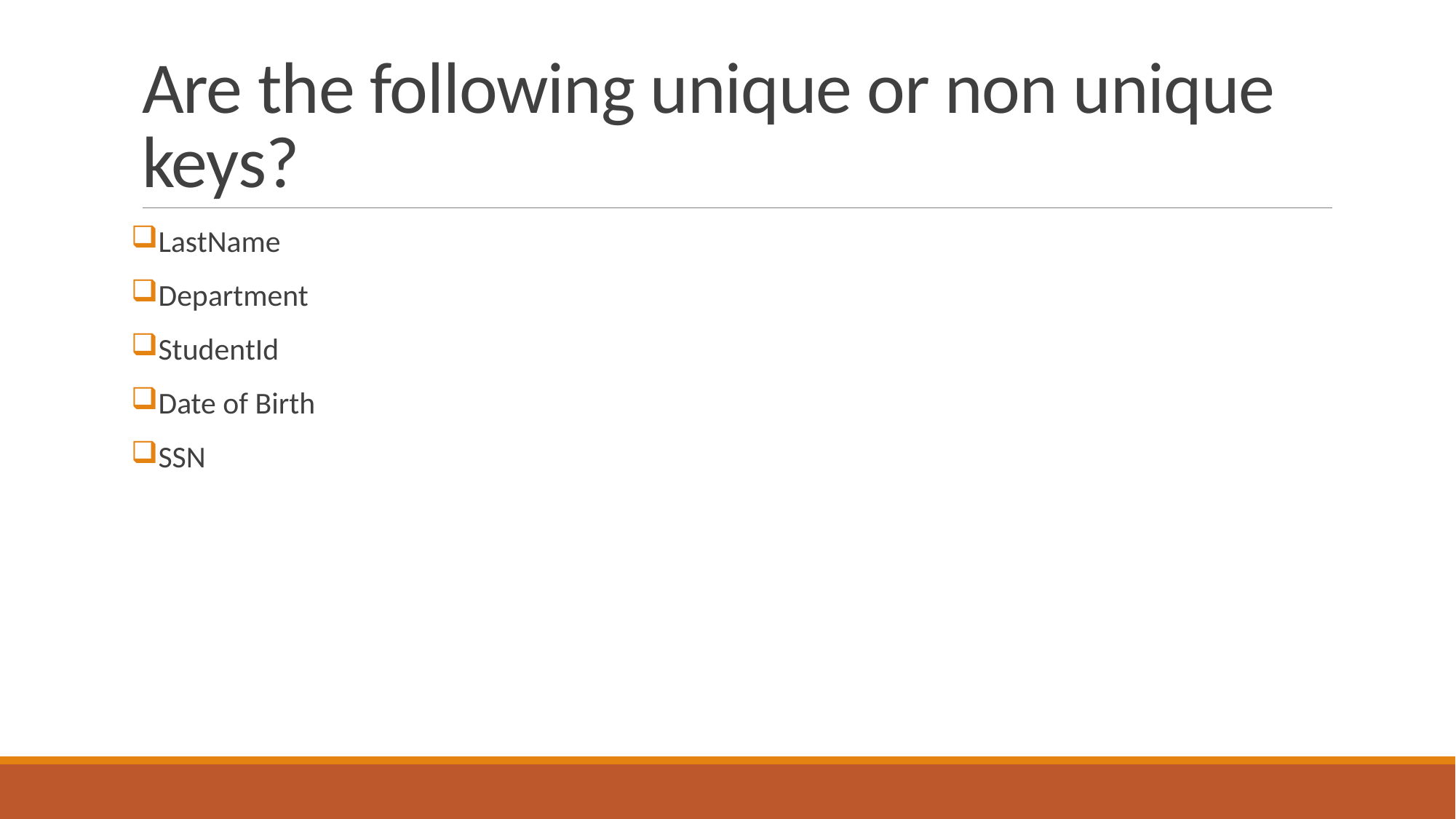

# Are the following unique or non unique keys?
LastName
Department
StudentId
Date of Birth
SSN